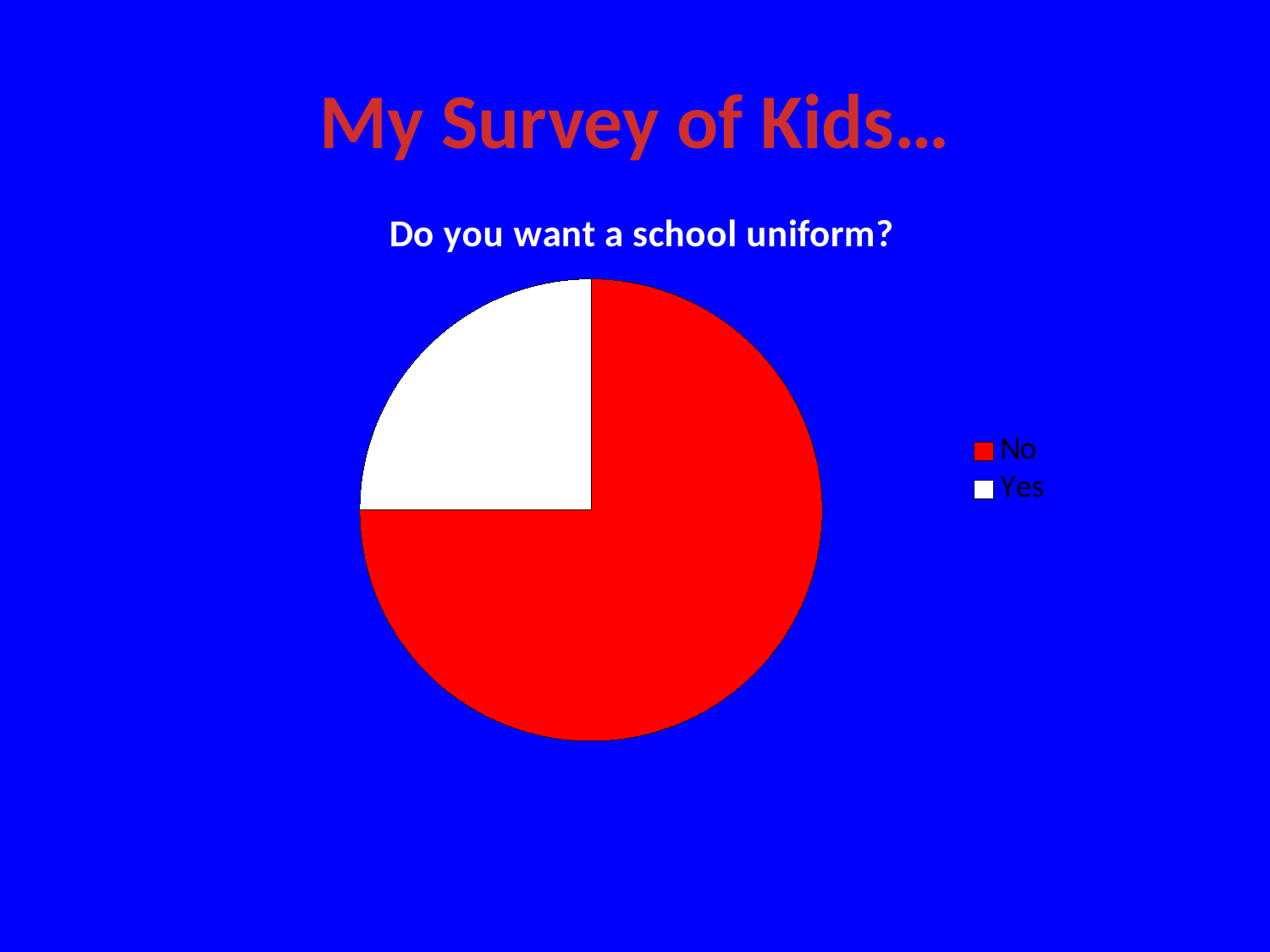

# My Survey of Kids…

### Chart:

| Category | Do you want a school uniform? |
|---|---|
| No | 18.0 |
| Yes | 6.0 |